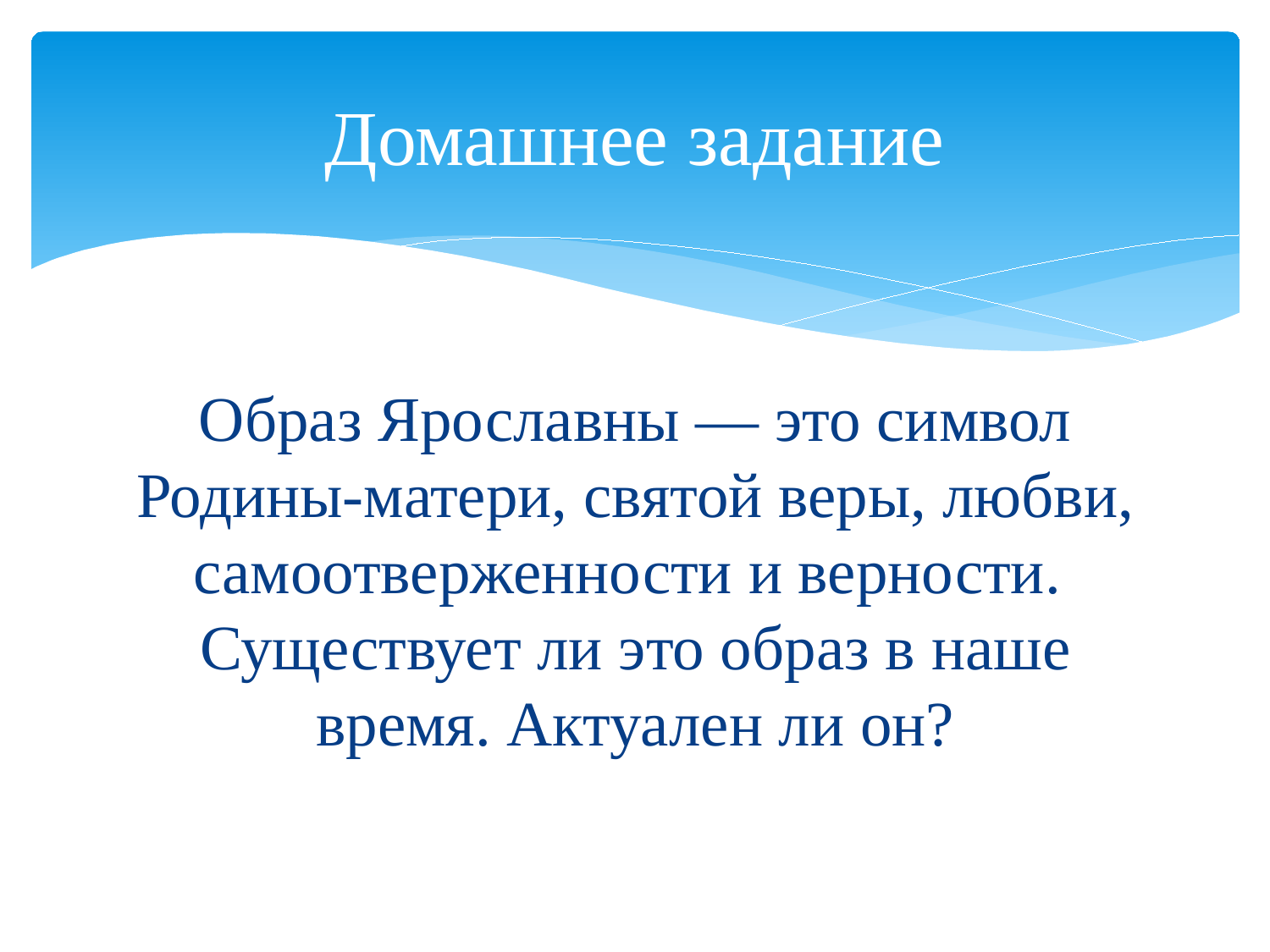

# Домашнее задание
Образ Ярославны — это символ Родины-матери, святой веры, любви, самоотверженности и верности.  Существует ли это образ в наше время. Актуален ли он?